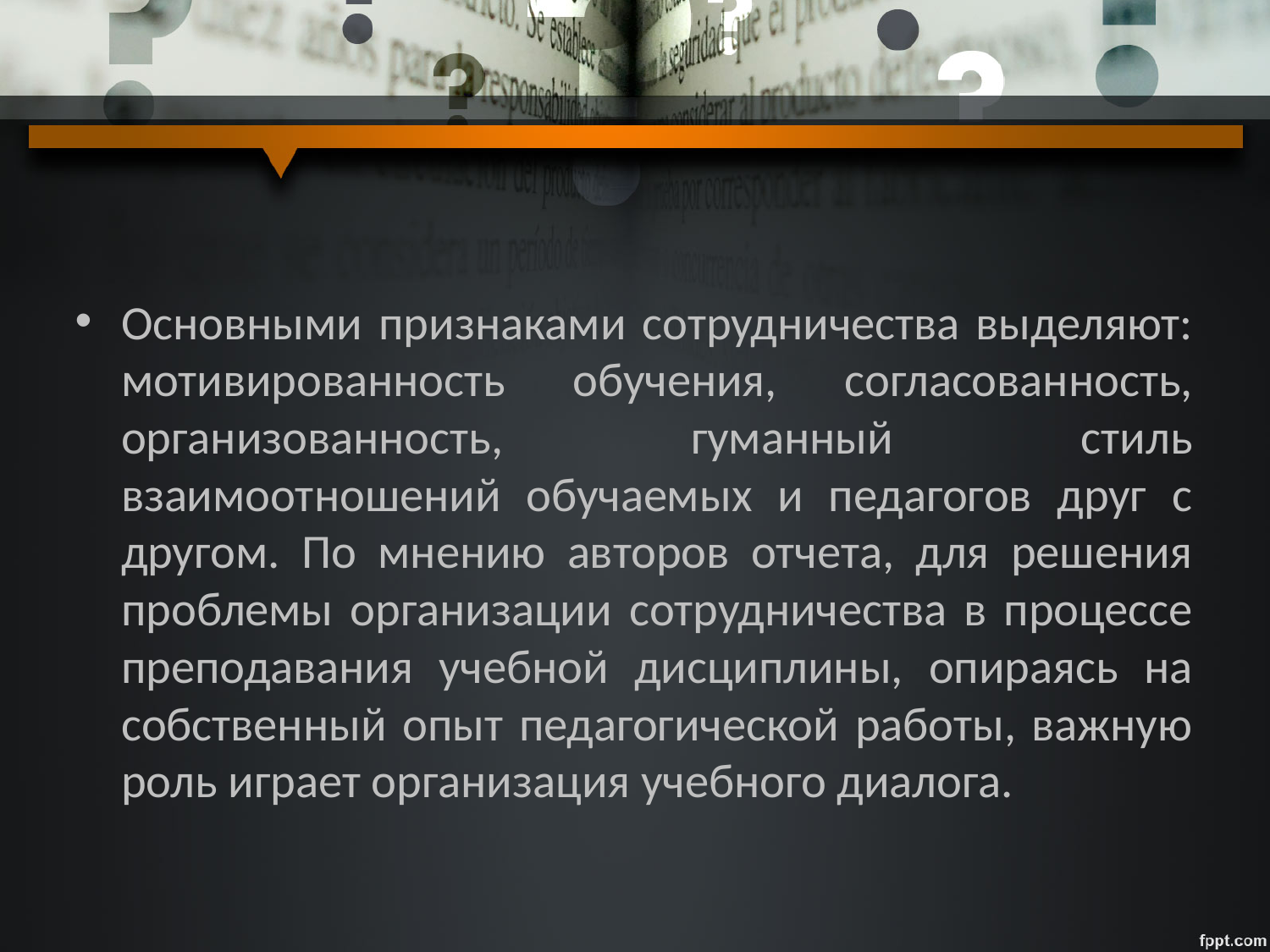

#
Основными признаками сотрудничества выделяют: мотивированность обучения, согласованность, организованность, гуманный стиль взаимоотношений обучаемых и педагогов друг с другом. По мнению авторов отчета, для решения проблемы организации сотрудничества в процессе преподавания учебной дисциплины, опираясь на собственный опыт педагогической работы, важную роль играет организация учебного диалога.